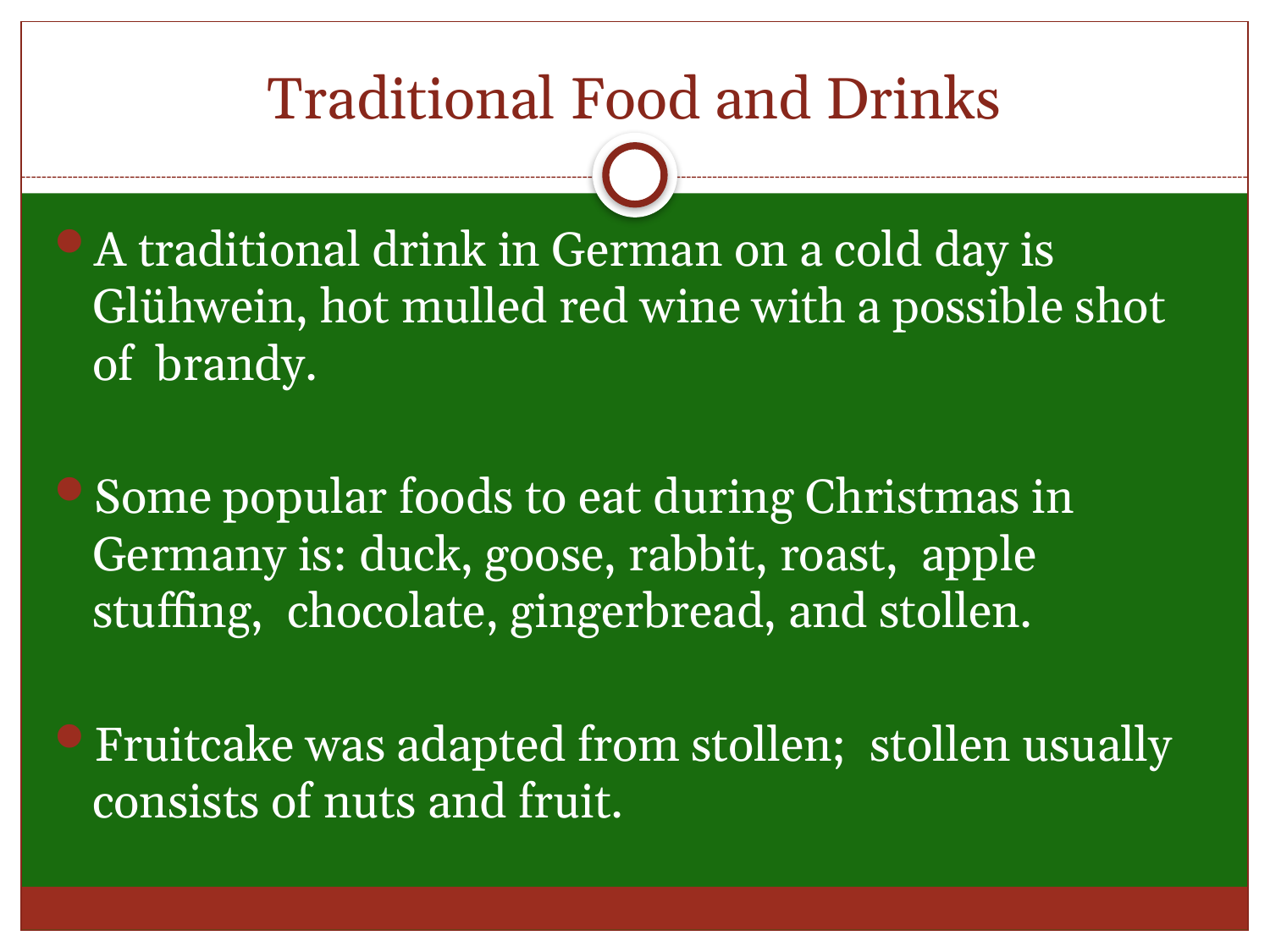

# Traditional Food and Drinks
A traditional drink in German on a cold day is Glühwein, hot mulled red wine with a possible shot of  brandy.

Some popular foods to eat during Christmas in Germany is: duck, goose, rabbit, roast,  apple stuffing,  chocolate, gingerbread, and stollen.

Fruitcake was adapted from stollen;  stollen usually consists of nuts and fruit.